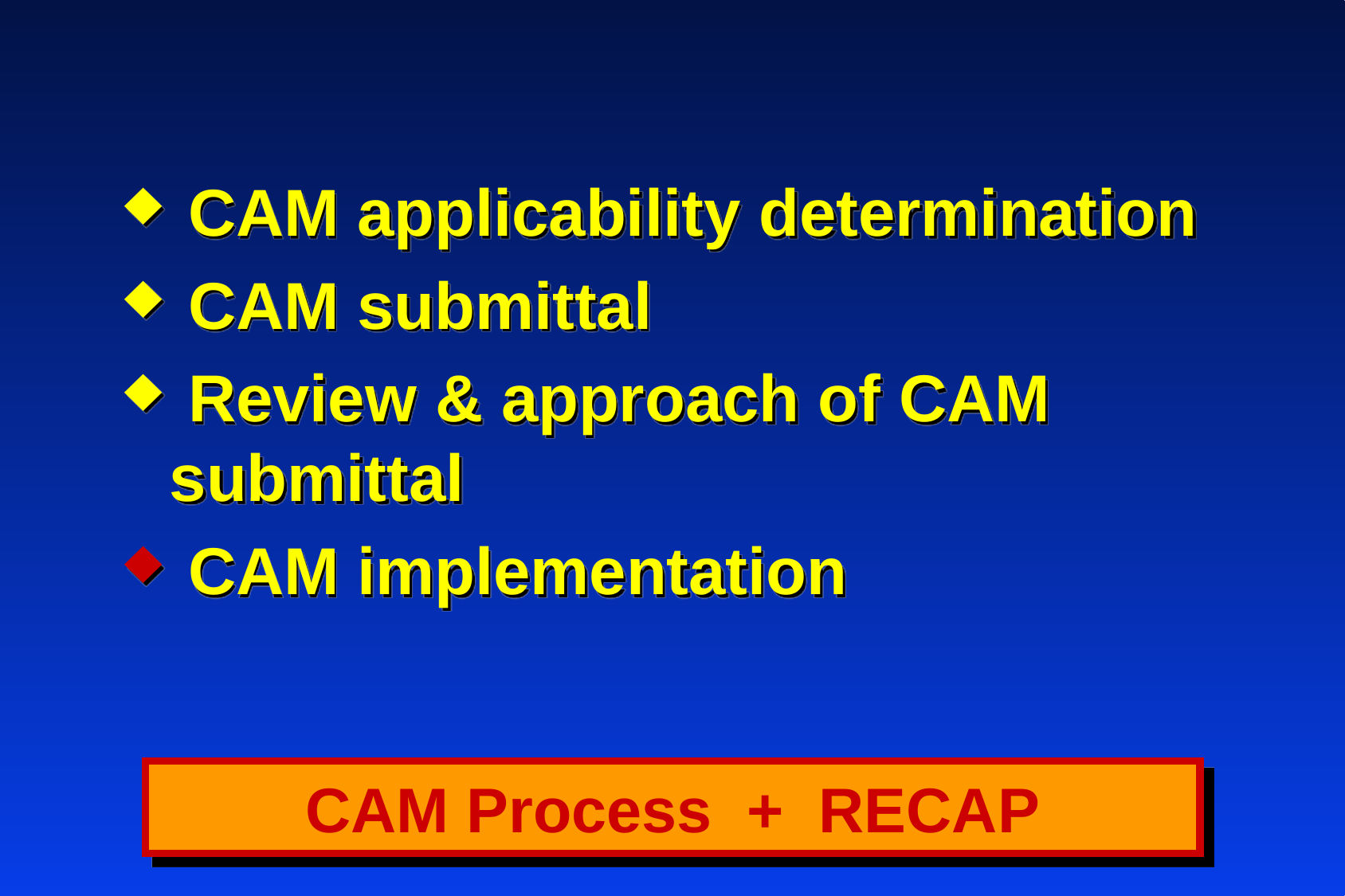

CAM applicability determination
 CAM submittal
 Review & approach of CAM           submittal
 CAM implementation
CAM Process  +  RECAP